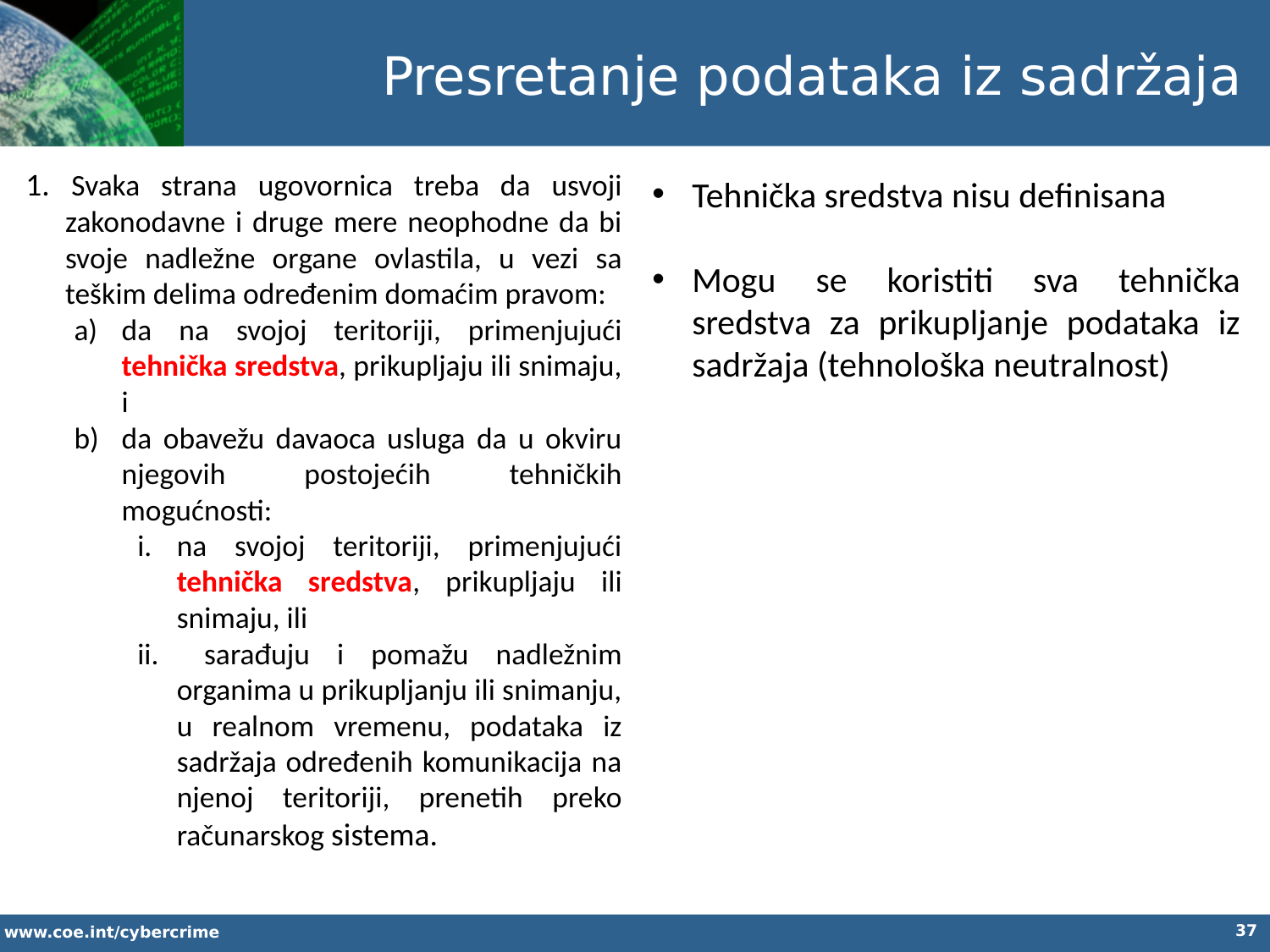

Presretanje podataka iz sadržaja
1. Svaka strana ugovornica treba da usvoji zakonodavne i druge mere neophodne da bi svoje nadležne organe ovlastila, u vezi sa teškim delima određenim domaćim pravom:
da na svojoj teritoriji, primenjujući tehnička sredstva, prikupljaju ili snimaju, i
da obavežu davaoca usluga da u okviru njegovih postojećih tehničkih mogućnosti:
na svojoj teritoriji, primenjujući tehnička sredstva, prikupljaju ili snimaju, ili
 sarađuju i pomažu nadležnim organima u prikupljanju ili snimanju, u realnom vremenu, podataka iz sadržaja određenih komunikacija na njenoj teritoriji, prenetih preko računarskog sistema.
Tehnička sredstva nisu definisana

Mogu se koristiti sva tehnička sredstva za prikupljanje podataka iz sadržaja (tehnološka neutralnost)